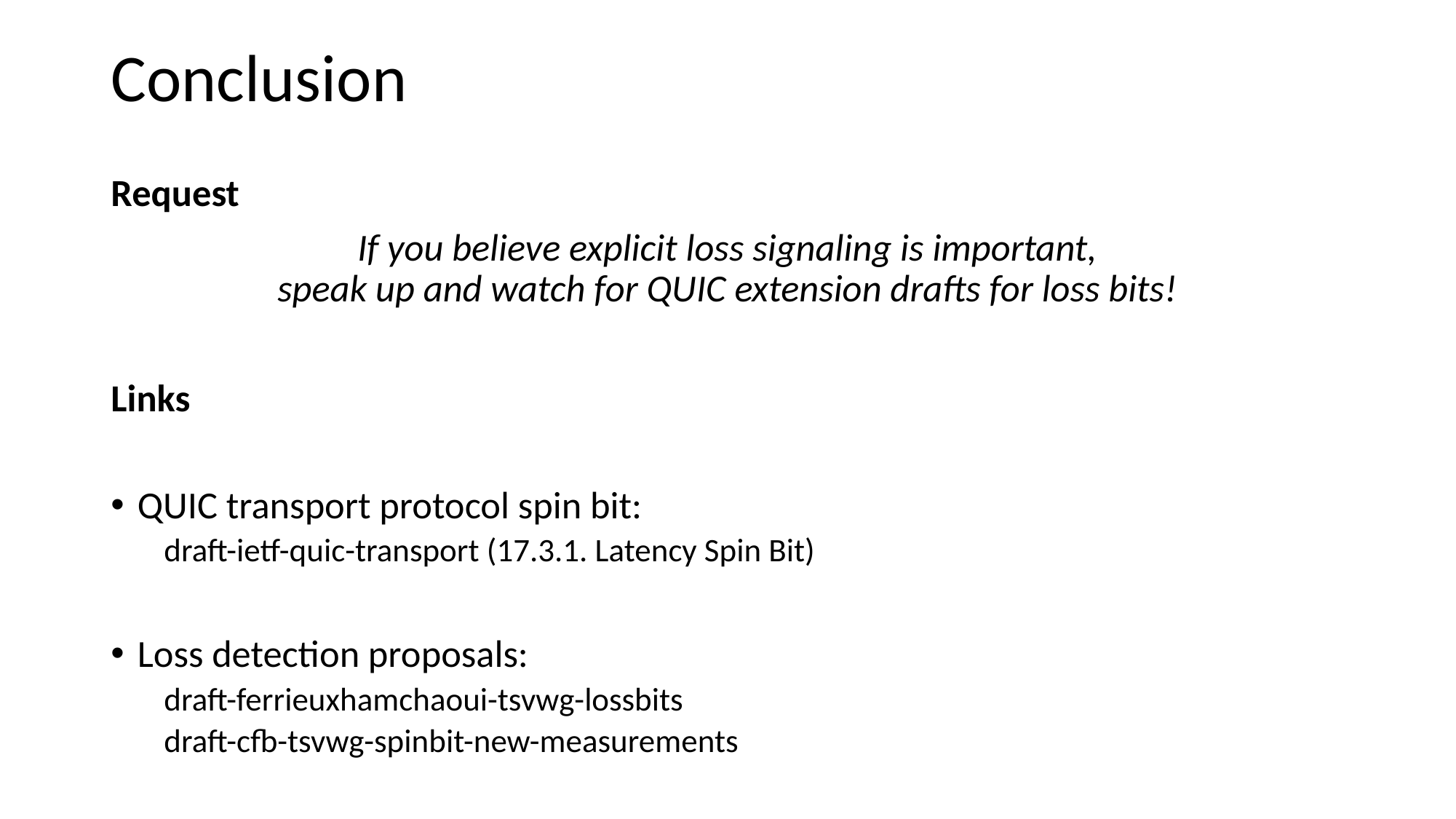

# Conclusion
Request
If you believe explicit loss signaling is important,
speak up and watch for QUIC extension drafts for loss bits!

Links

QUIC transport protocol spin bit:
draft-ietf-quic-transport (17.3.1. Latency Spin Bit)

Loss detection proposals:
draft-ferrieuxhamchaoui-tsvwg-lossbits
draft-cfb-tsvwg-spinbit-new-measurements